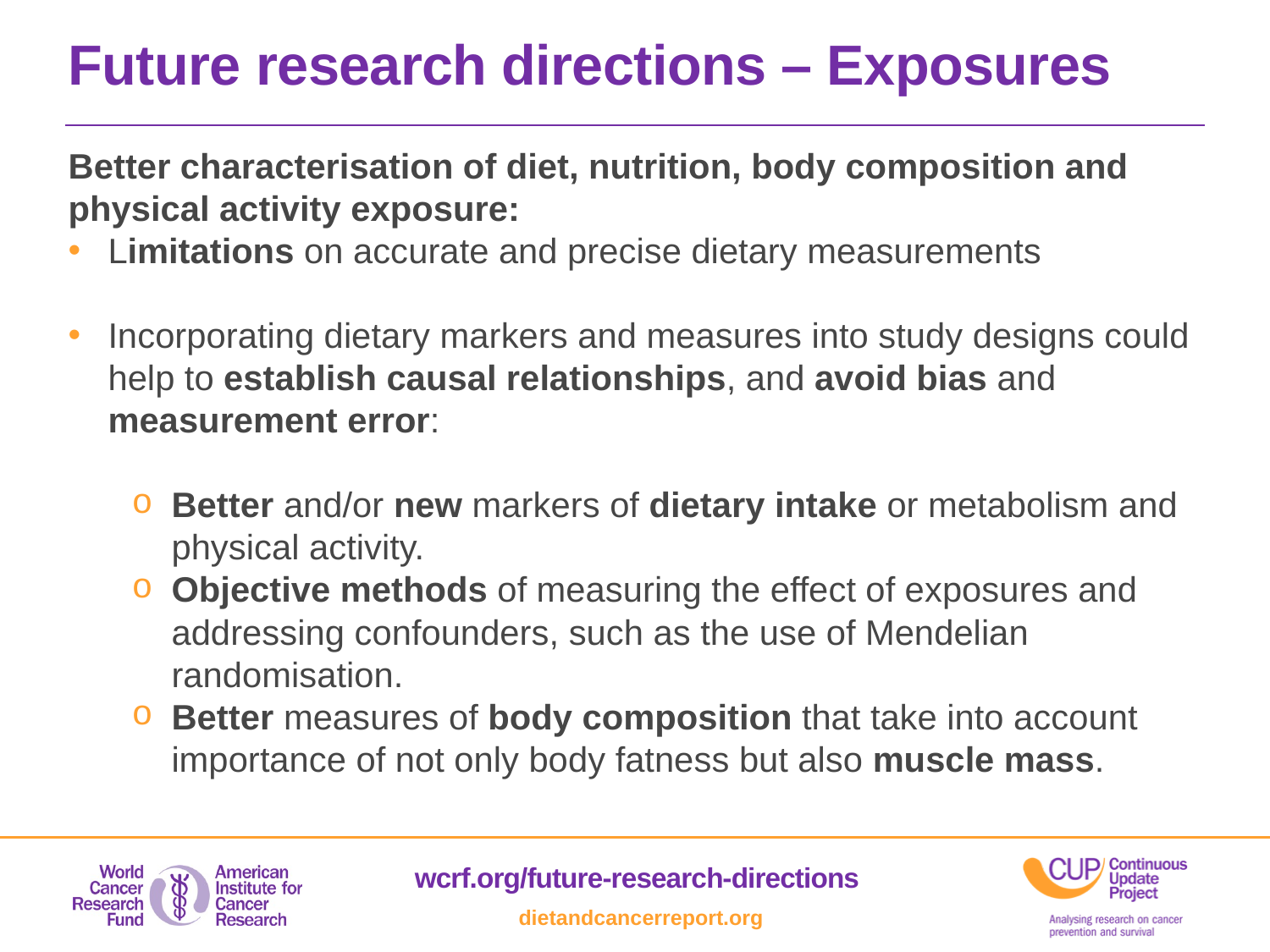

Future research directions – Exposures
Better characterisation of diet, nutrition, body composition and physical activity exposure:
Limitations on accurate and precise dietary measurements

Incorporating dietary markers and measures into study designs could help to establish causal relationships, and avoid bias and measurement error:

Better and/or new markers of dietary intake or metabolism and physical activity.
Objective methods of measuring the effect of exposures and addressing confounders, such as the use of Mendelian randomisation.
Better measures of body composition that take into account importance of not only body fatness but also muscle mass.
wcrf.org/future-research-directions